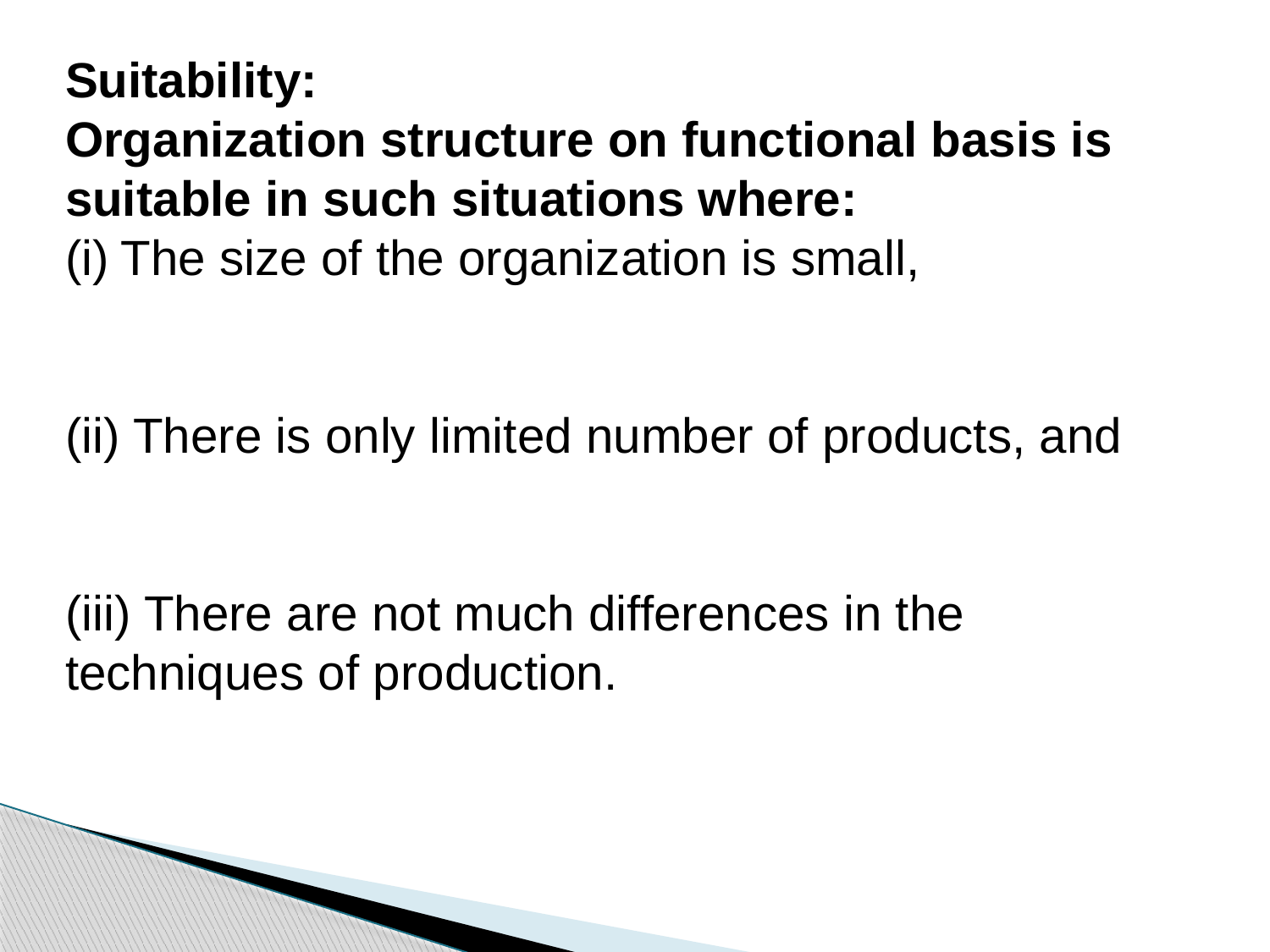

Suitability:
Organization structure on functional basis is suitable in such situations where:
The size of the organization is small,

(ii) There is only limited number of products, and

(iii) There are not much differences in the techniques of production.